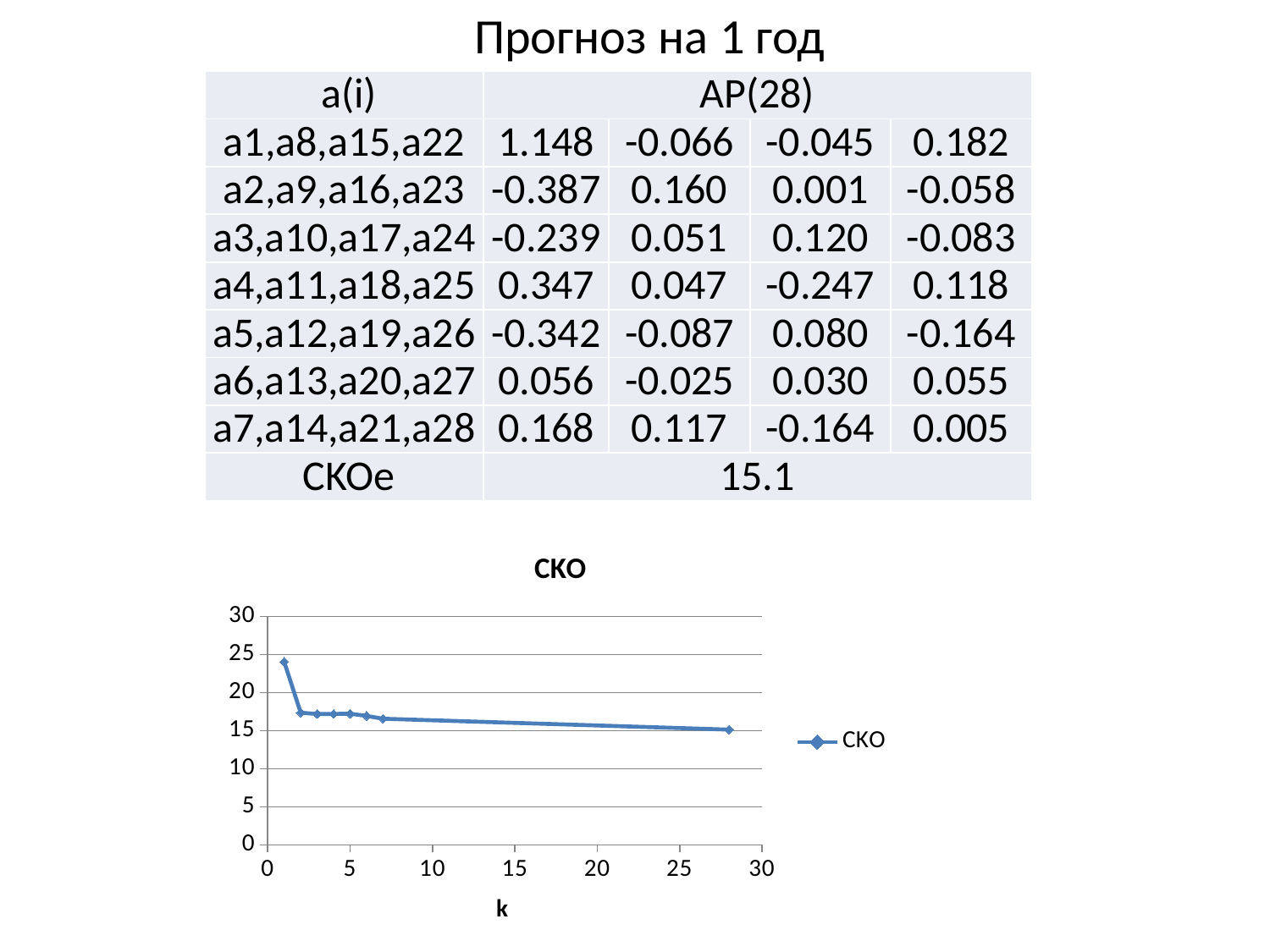

Прогноз на 1 год
| a(i) | AP(28) |  |  |  |
| --- | --- | --- | --- | --- |
| a1,a8,a15,a22 | 1.148 | -0.066 | -0.045 | 0.182 |
| a2,a9,a16,a23 | -0.387 | 0.160 | 0.001 | -0.058 |
| a3,a10,a17,a24 | -0.239 | 0.051 | 0.120 | -0.083 |
| a4,a11,a18,a25 | 0.347 | 0.047 | -0.247 | 0.118 |
| a5,a12,a19,a26 | -0.342 | -0.087 | 0.080 | -0.164 |
| a6,a13,a20,a27 | 0.056 | -0.025 | 0.030 | 0.055 |
| a7,a14,a21,a28 | 0.168 | 0.117 | -0.164 | 0.005 |
| CKOe | 15.1 |  |  |  |

### Chart:

| Category | CKO |
|---|---|